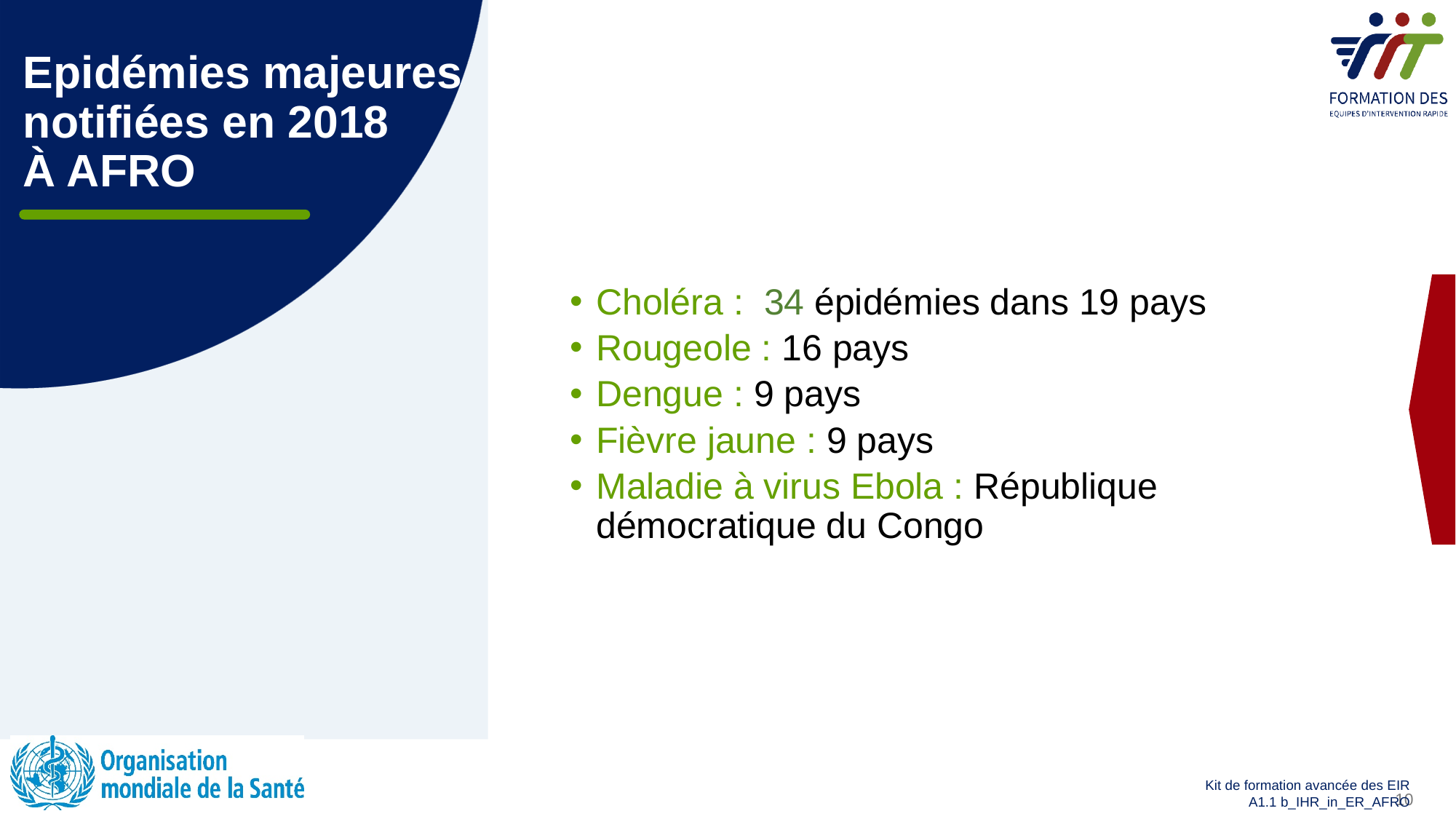

# Epidémies majeures notifiées en 2018
À AFRO
Choléra :  34 épidémies dans 19 pays
Rougeole : 16 pays
Dengue : 9 pays
Fièvre jaune : 9 pays
Maladie à virus Ebola : République démocratique du Congo